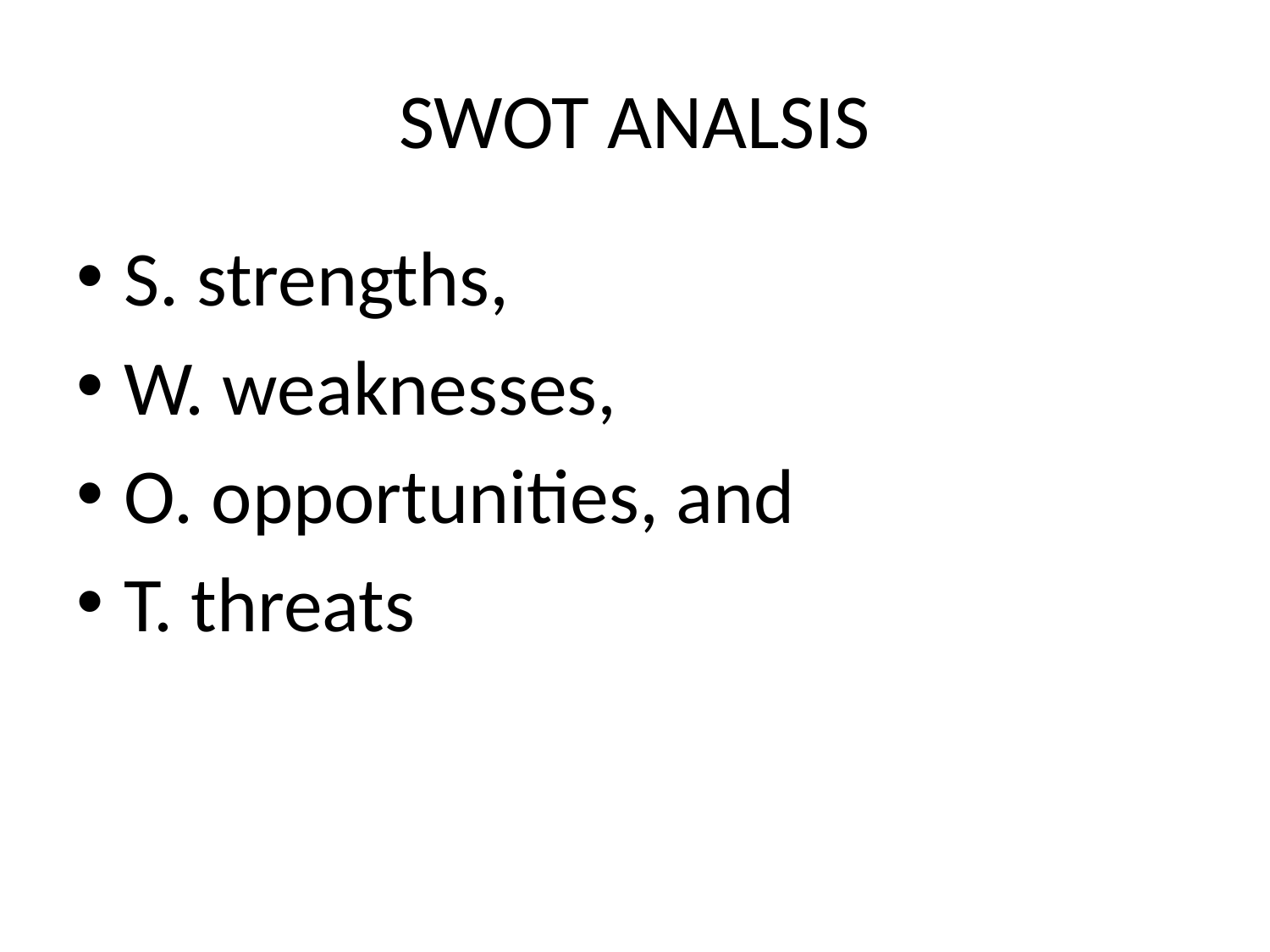

# SWOT ANALSIS
S. strengths,
W. weaknesses,
O. opportunities, and
T. threats